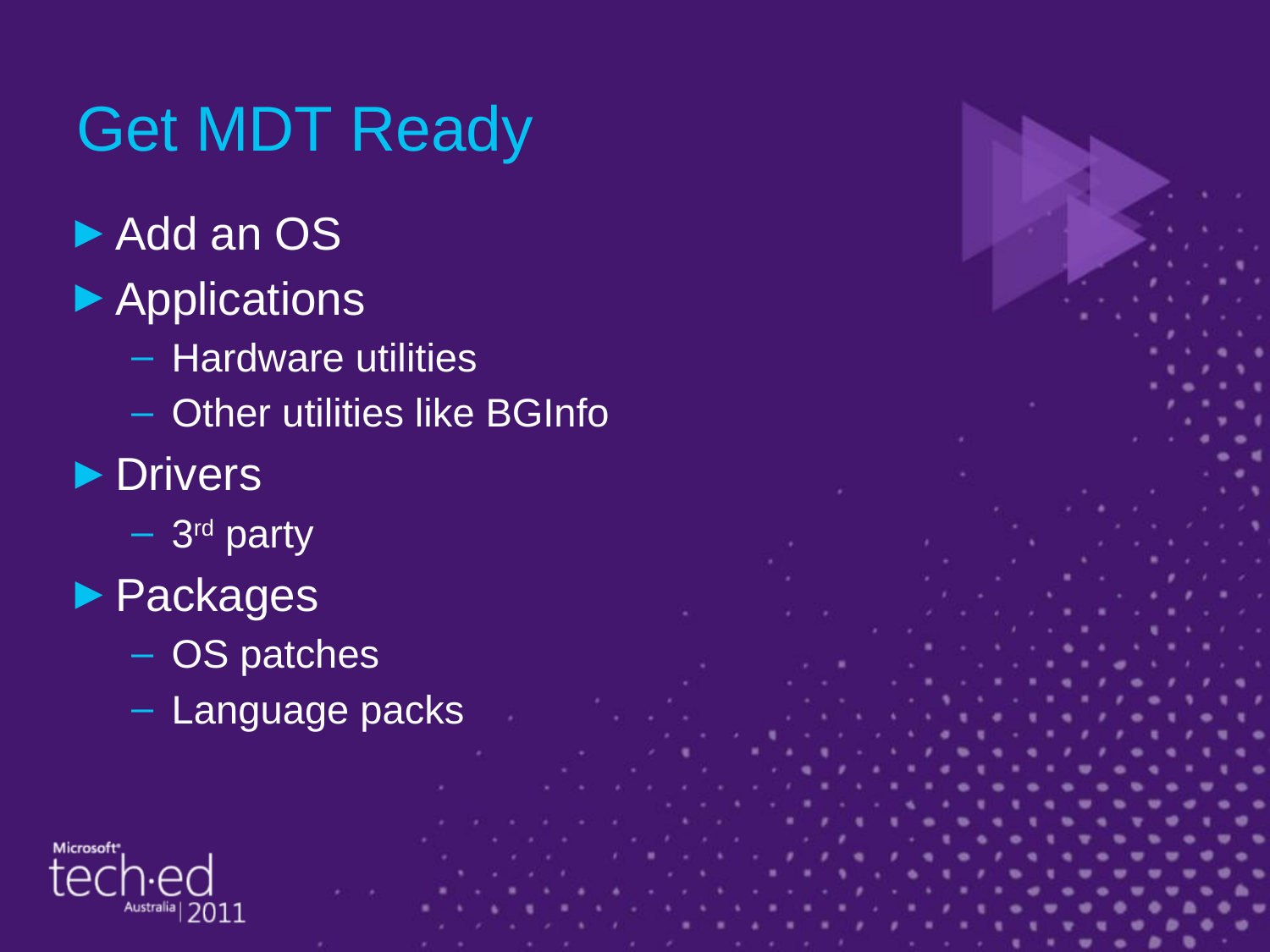

# Get MDT Ready
Add an OS
Applications
Hardware utilities
Other utilities like BGInfo
Drivers
3rd party
Packages
OS patches
Language packs